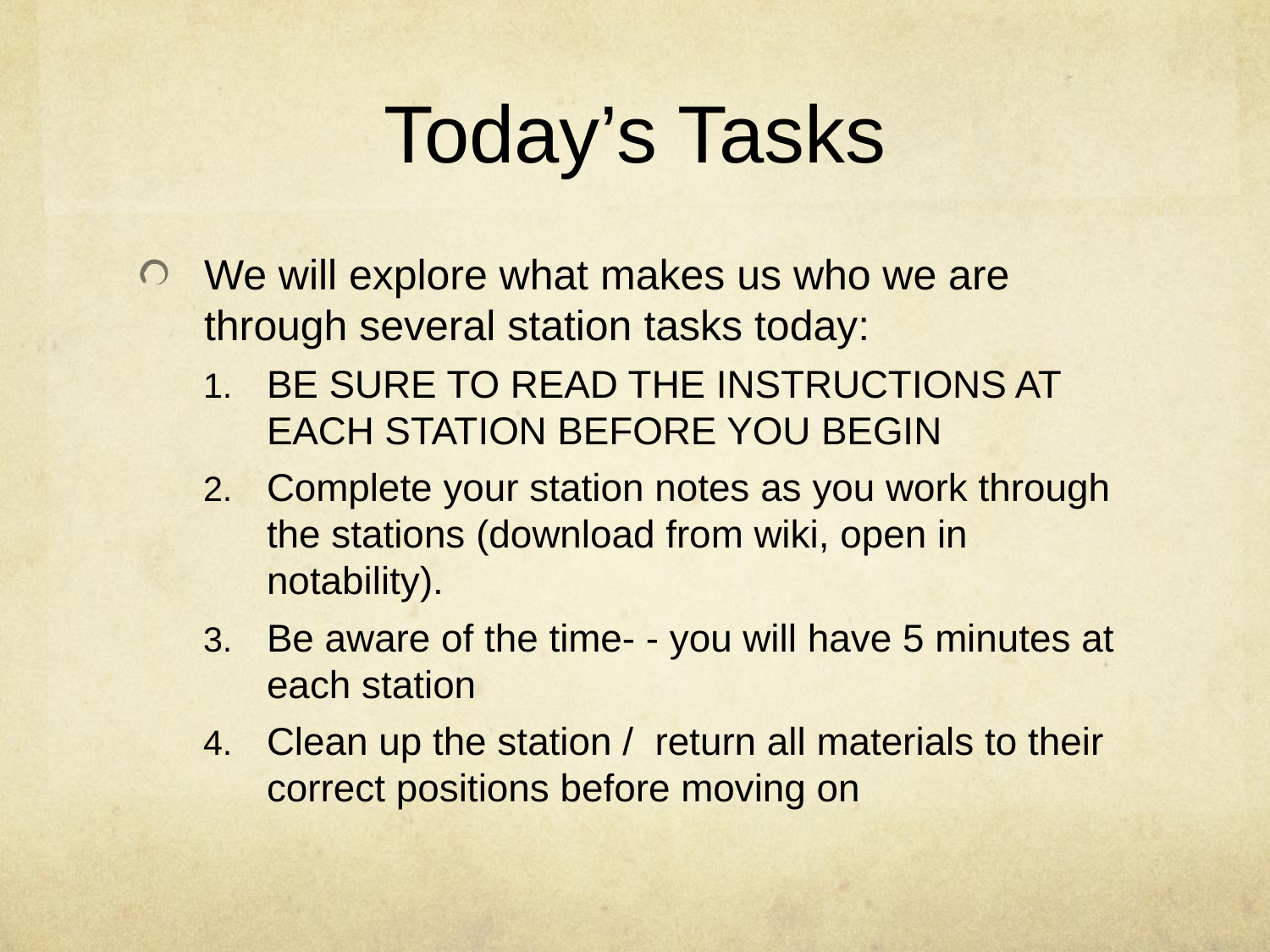

# Today’s Tasks
We will explore what makes us who we are through several station tasks today:
BE SURE TO READ THE INSTRUCTIONS AT EACH STATION BEFORE YOU BEGIN
Complete your station notes as you work through the stations (download from wiki, open in notability).
Be aware of the time- - you will have 5 minutes at each station
Clean up the station /  return all materials to their correct positions before moving on